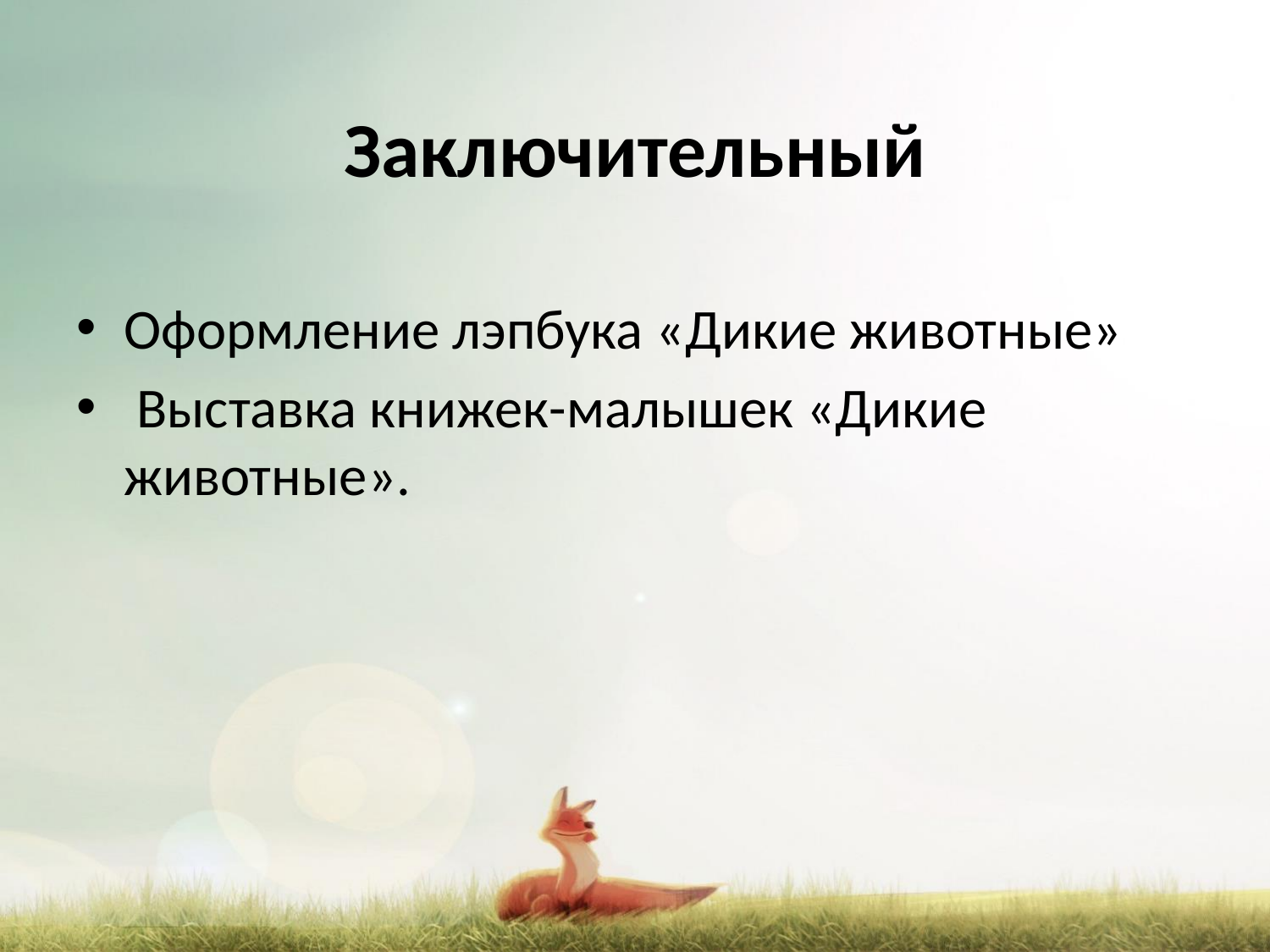

# Заключительный
Оформление лэпбука «Дикие животные»
 Выставка книжек-малышек «Дикие животные».